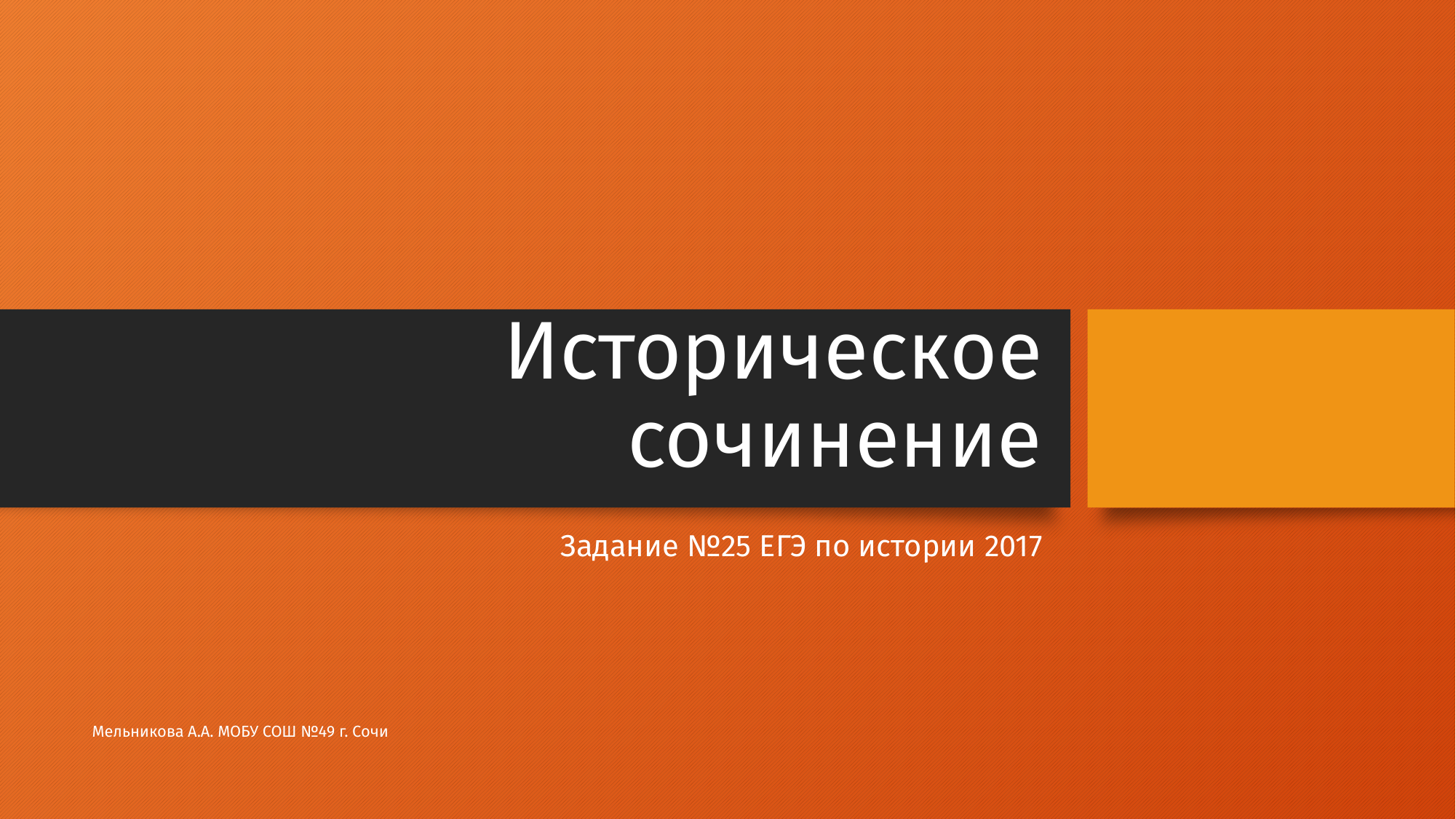

# Историческое сочинение
Задание №25 ЕГЭ по истории 2017
Мельникова А.А. МОБУ СОШ №49 г. Сочи